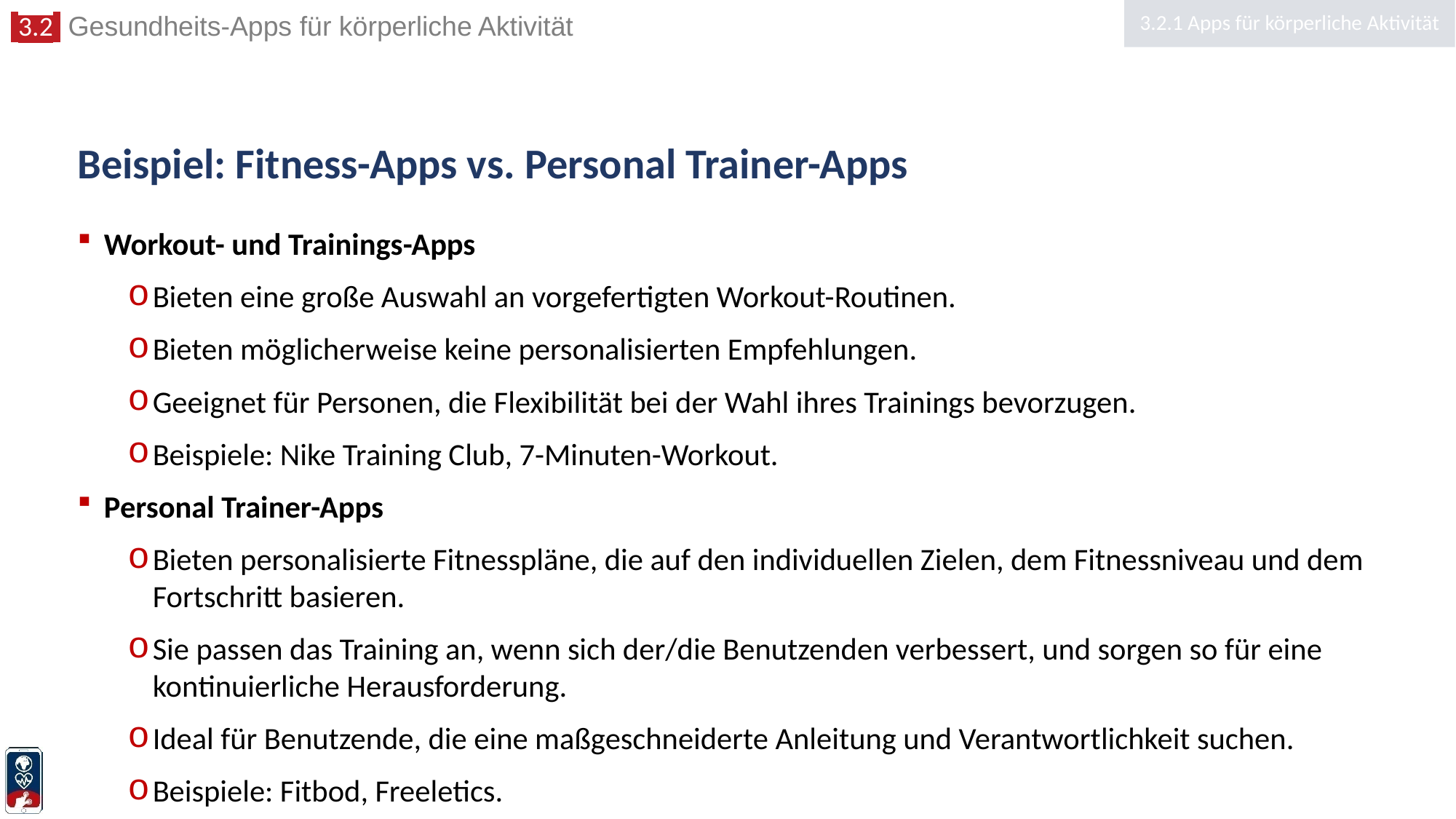

3.2.1 Apps für körperliche Aktivität
# Beispiel: Fitness-Apps vs. Personal Trainer-Apps
Workout- und Trainings-Apps
Bieten eine große Auswahl an vorgefertigten Workout-Routinen.
Bieten möglicherweise keine personalisierten Empfehlungen.
Geeignet für Personen, die Flexibilität bei der Wahl ihres Trainings bevorzugen.
Beispiele: Nike Training Club, 7-Minuten-Workout.
Personal Trainer-Apps
Bieten personalisierte Fitnesspläne, die auf den individuellen Zielen, dem Fitnessniveau und dem Fortschritt basieren.
Sie passen das Training an, wenn sich der/die Benutzenden verbessert, und sorgen so für eine kontinuierliche Herausforderung.
Ideal für Benutzende, die eine maßgeschneiderte Anleitung und Verantwortlichkeit suchen.
Beispiele: Fitbod, Freeletics.